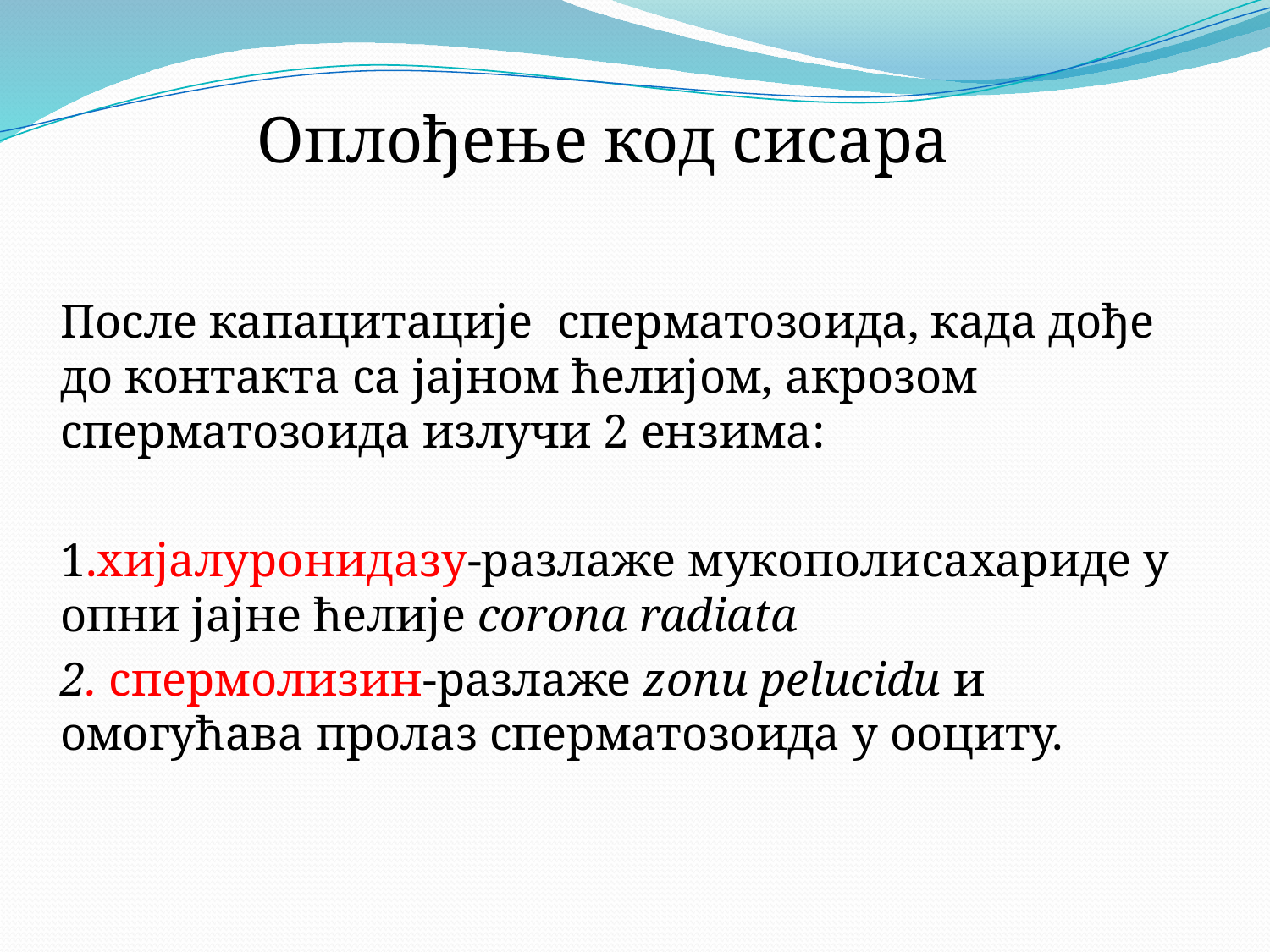

# Оплођење код сисара

После капацитације  сперматозоида, када дође до контакта са јајном ћелијом, акрозом сперматозоида излучи 2 ензима:

1.хијалуронидазу-разлаже мукополисахариде у опни јајне ћелије corona radiata
2. спермолизин-разлаже zonu pelucidu и омогућава пролаз сперматозоида у ооциту.